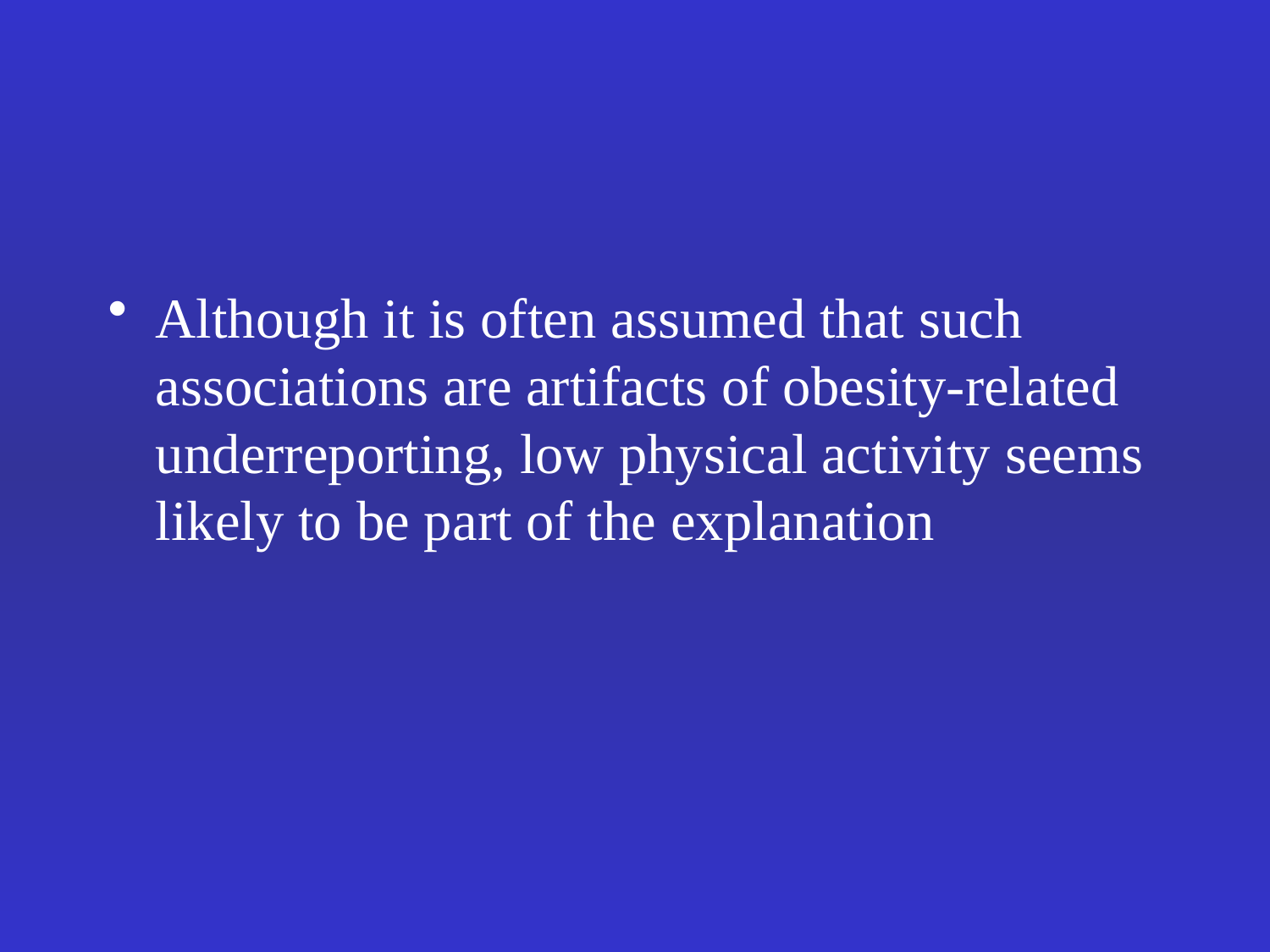

#
Although it is often assumed that such associations are artifacts of obesity-related underreporting, low physical activity seems likely to be part of the explanation